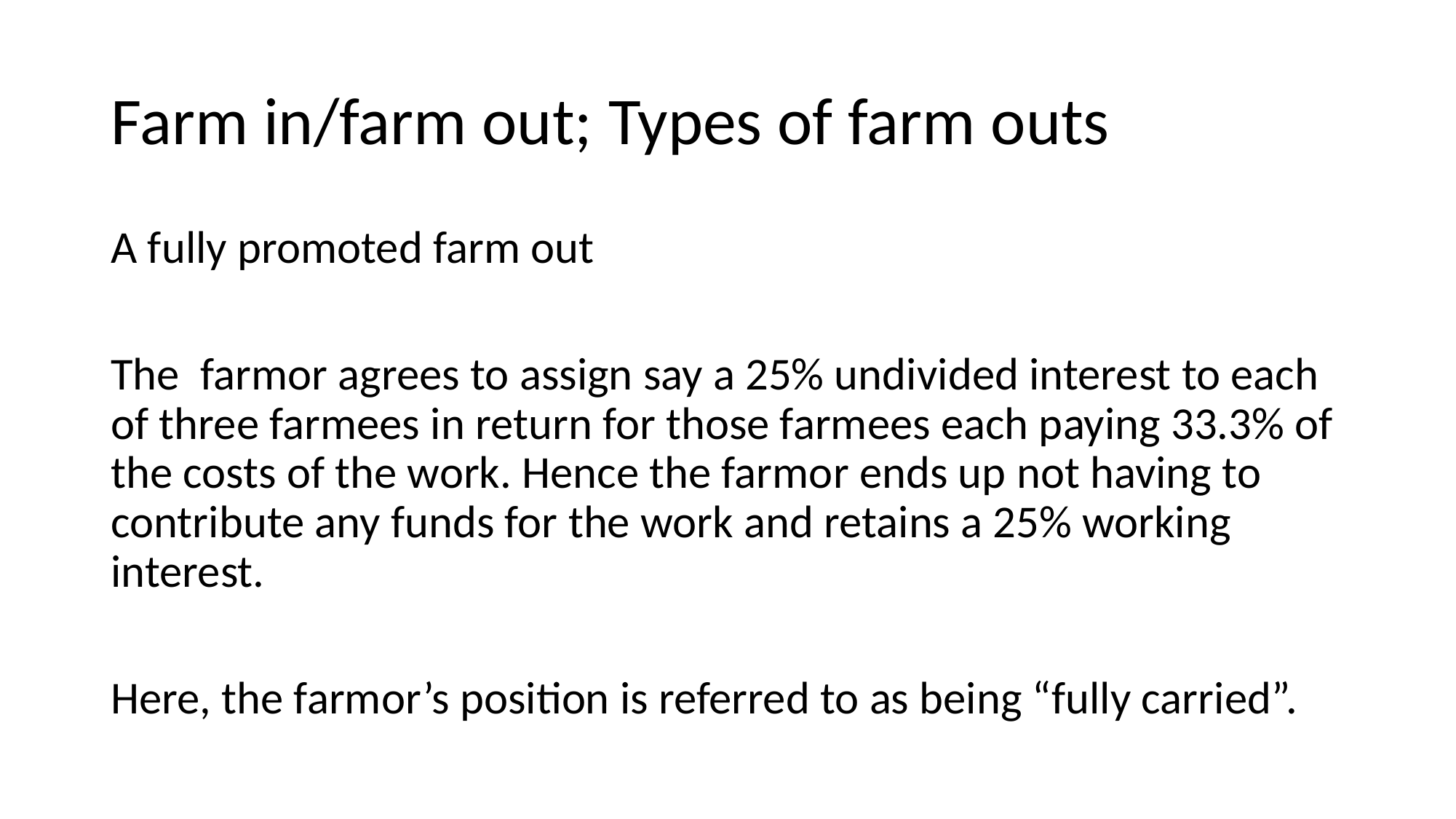

# Farm in/farm out; Types of farm outs
A fully promoted farm out

The  farmor agrees to assign say a 25% undivided interest to each of three farmees in return for those farmees each paying 33.3% of the costs of the work. Hence the farmor ends up not having to contribute any funds for the work and retains a 25% working interest.

Here, the farmor’s position is referred to as being “fully carried”.